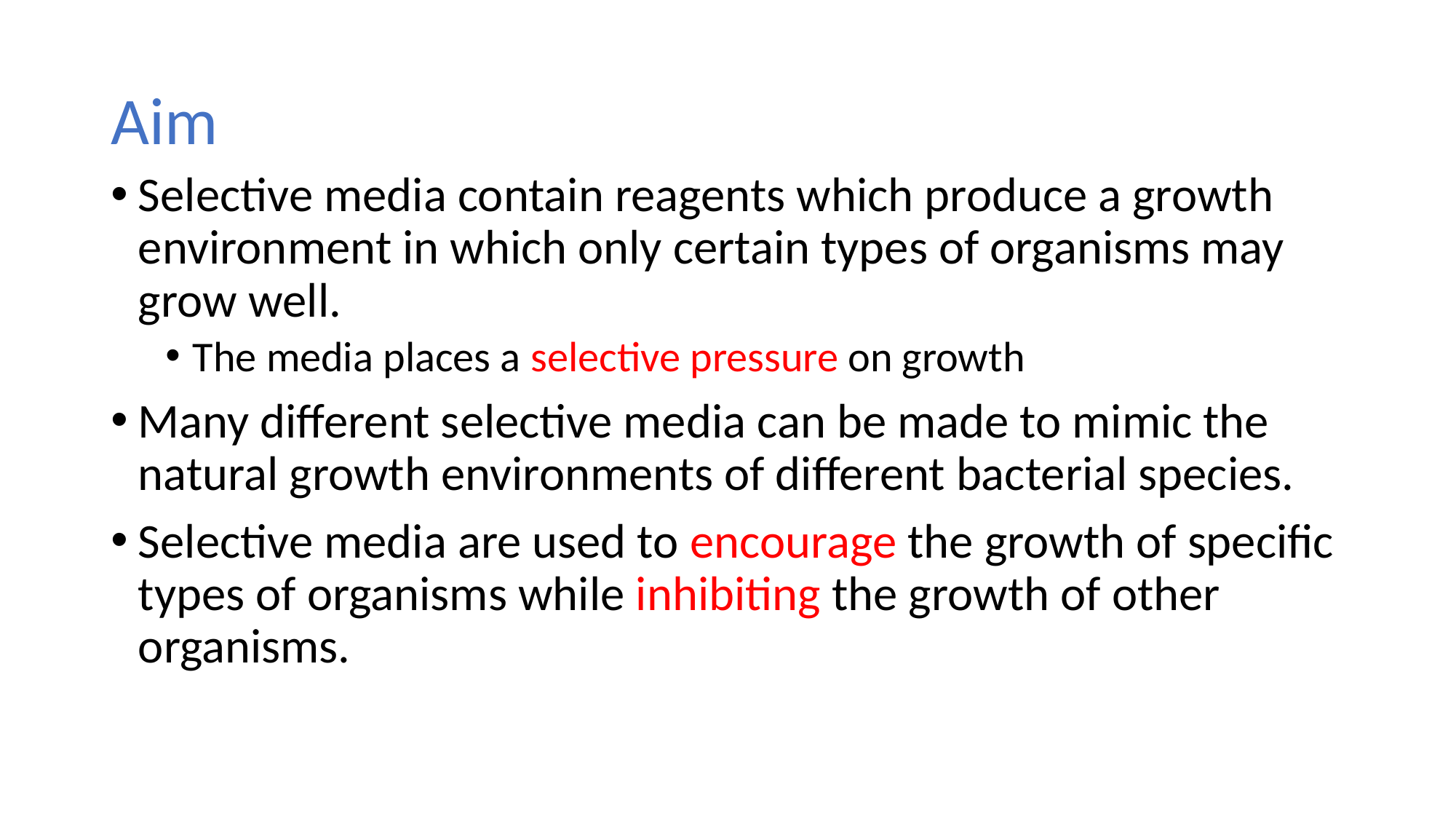

# Aim
Selective media contain reagents which produce a growth environment in which only certain types of organisms may grow well.
The media places a selective pressure on growth
Many different selective media can be made to mimic the natural growth environments of different bacterial species.
Selective media are used to encourage the growth of specific types of organisms while inhibiting the growth of other organisms.